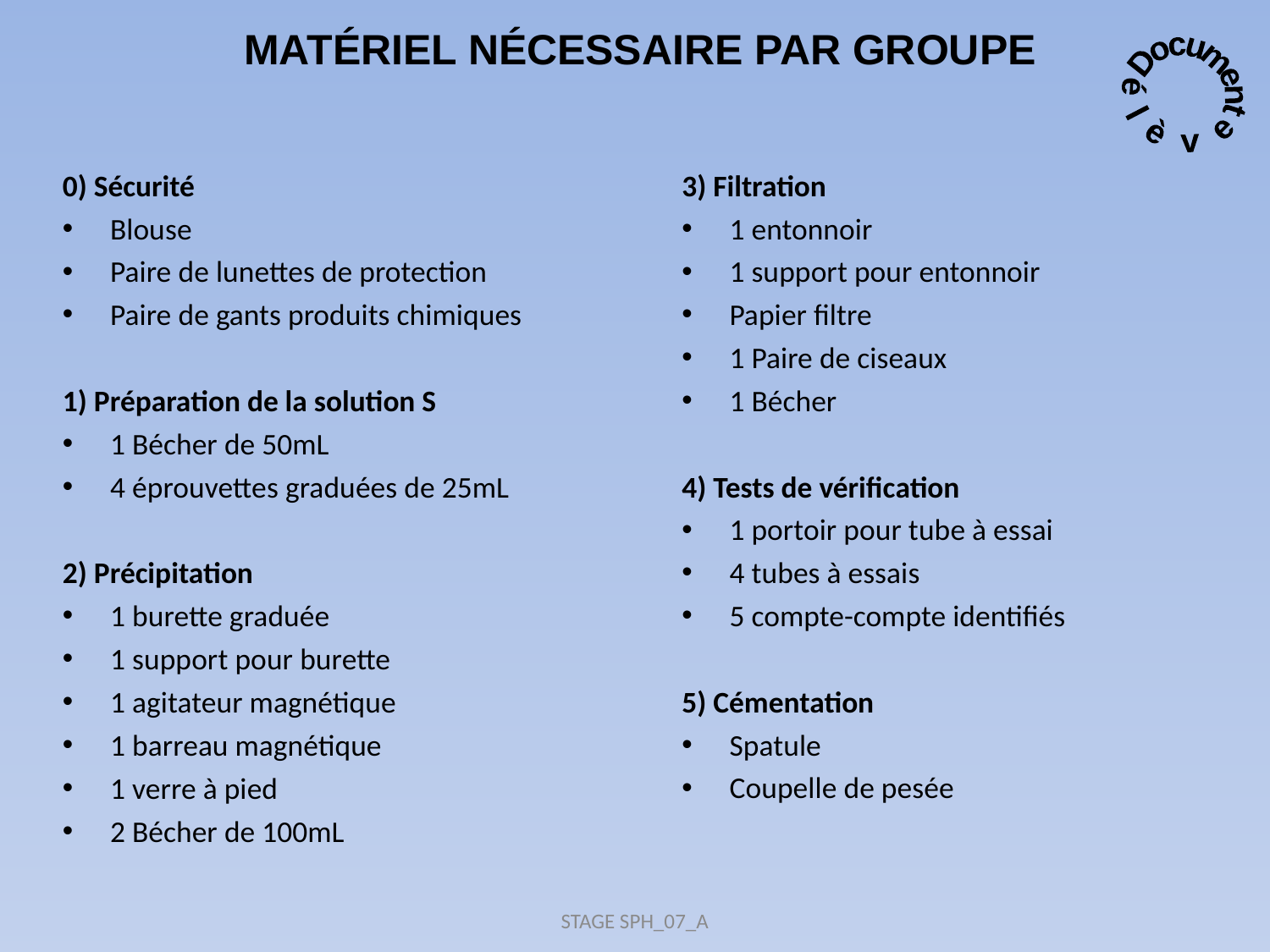

MATÉRIEL NÉCESSAIRE PAR GROUPE
Document

élève
0) Sécurité
Blouse
Paire de lunettes de protection
Paire de gants produits chimiques

1) Préparation de la solution S
1 Bécher de 50mL
4 éprouvettes graduées de 25mL

2) Précipitation
1 burette graduée
1 support pour burette
1 agitateur magnétique
1 barreau magnétique
1 verre à pied
2 Bécher de 100mL

3) Filtration
1 entonnoir
1 support pour entonnoir
Papier filtre
1 Paire de ciseaux
1 Bécher

4) Tests de vérification
1 portoir pour tube à essai
4 tubes à essais
5 compte-compte identifiés

5) Cémentation
Spatule
Coupelle de pesée

STAGE SPH_07_A